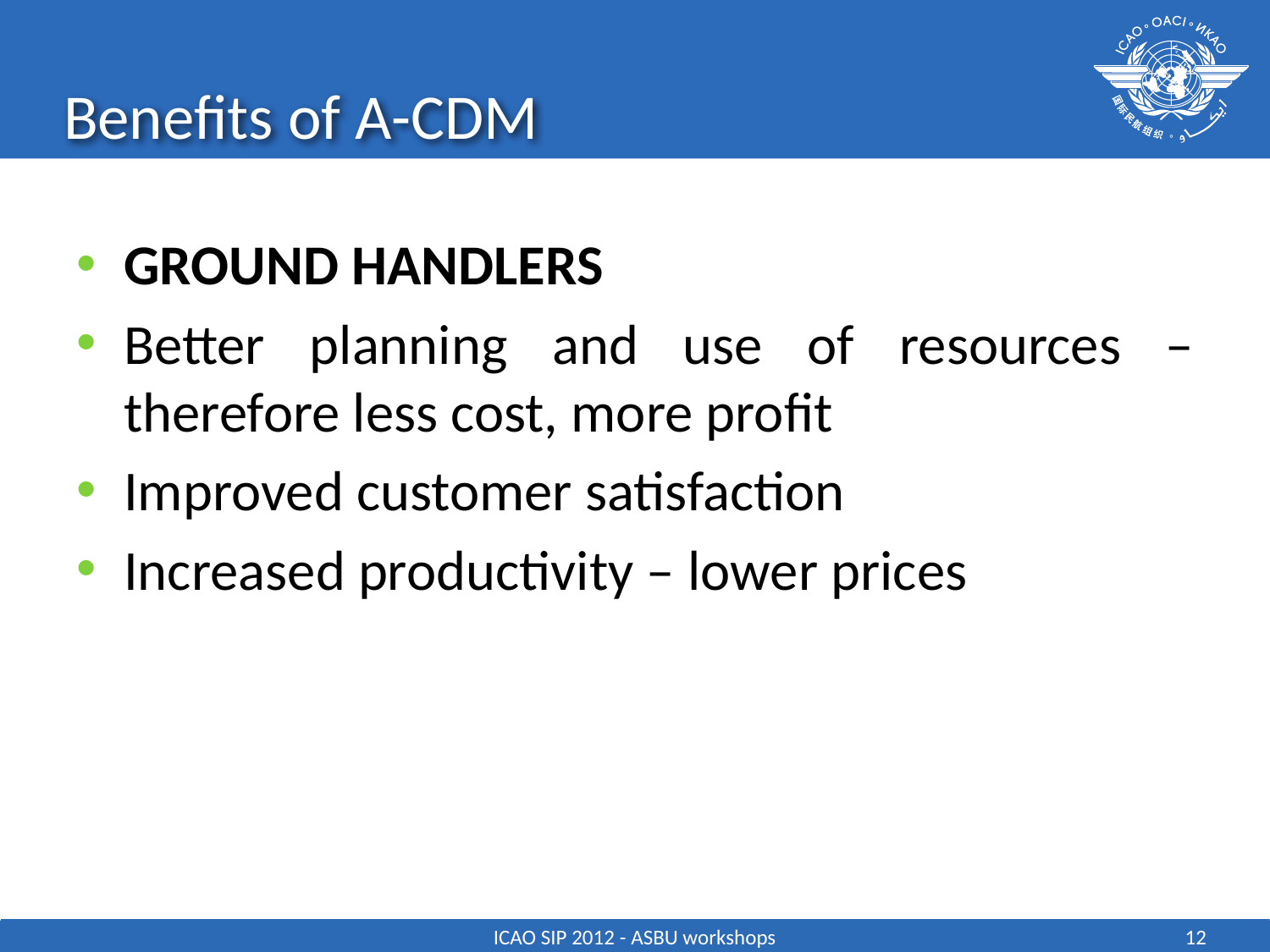

# Benefits of A-CDM
GROUND HANDLERS
Better planning and use of resources – therefore less cost, more profit
Improved customer satisfaction
Increased productivity – lower prices
ICAO SIP 2012 - ASBU workshops
12